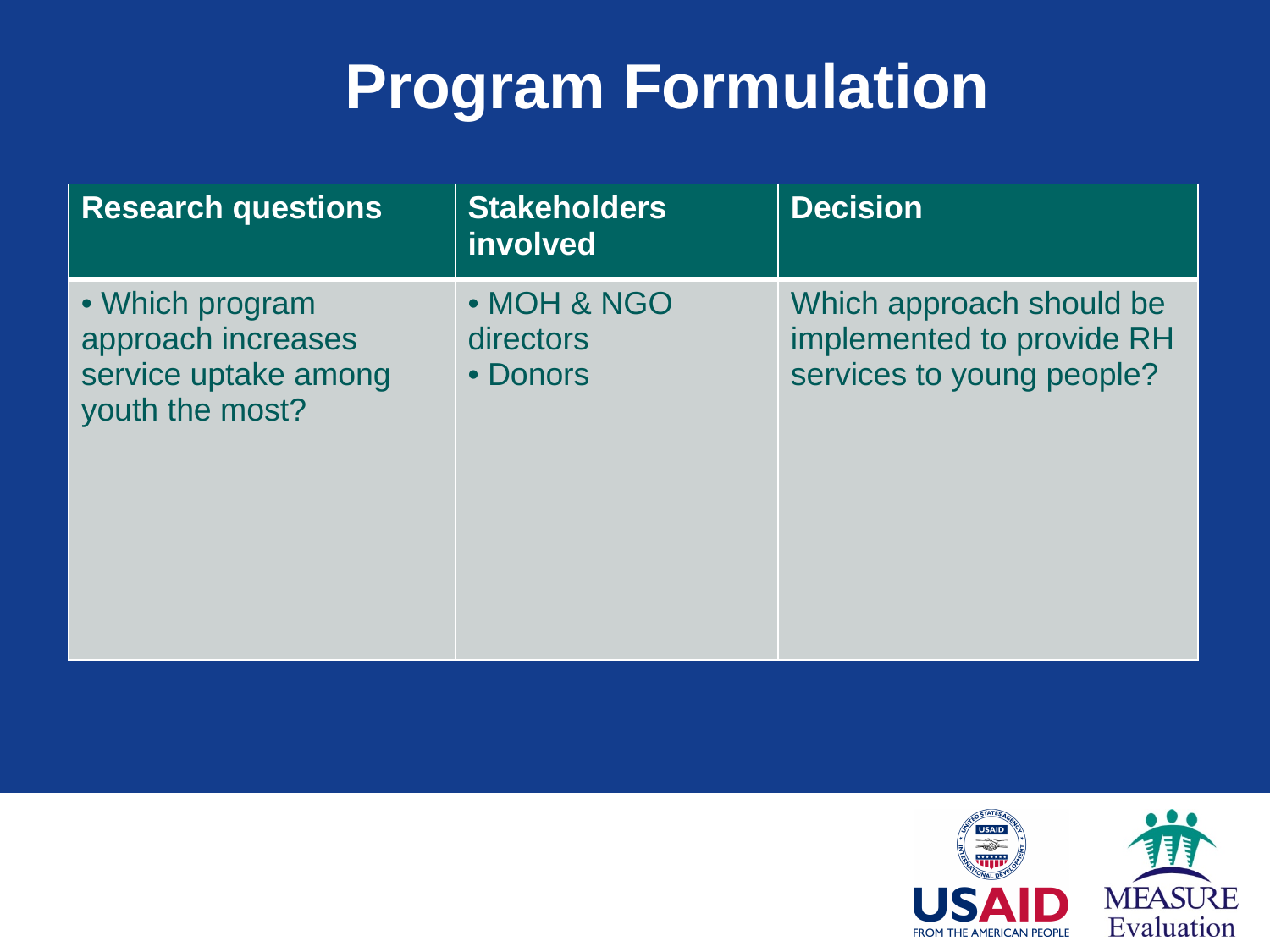

# Program Formulation
| Research questions | Stakeholders involved | Decision |
| --- | --- | --- |
| Which program approach increases service uptake among youth the most? | MOH & NGO directors Donors | Which approach should be implemented to provide RH services to young people? |